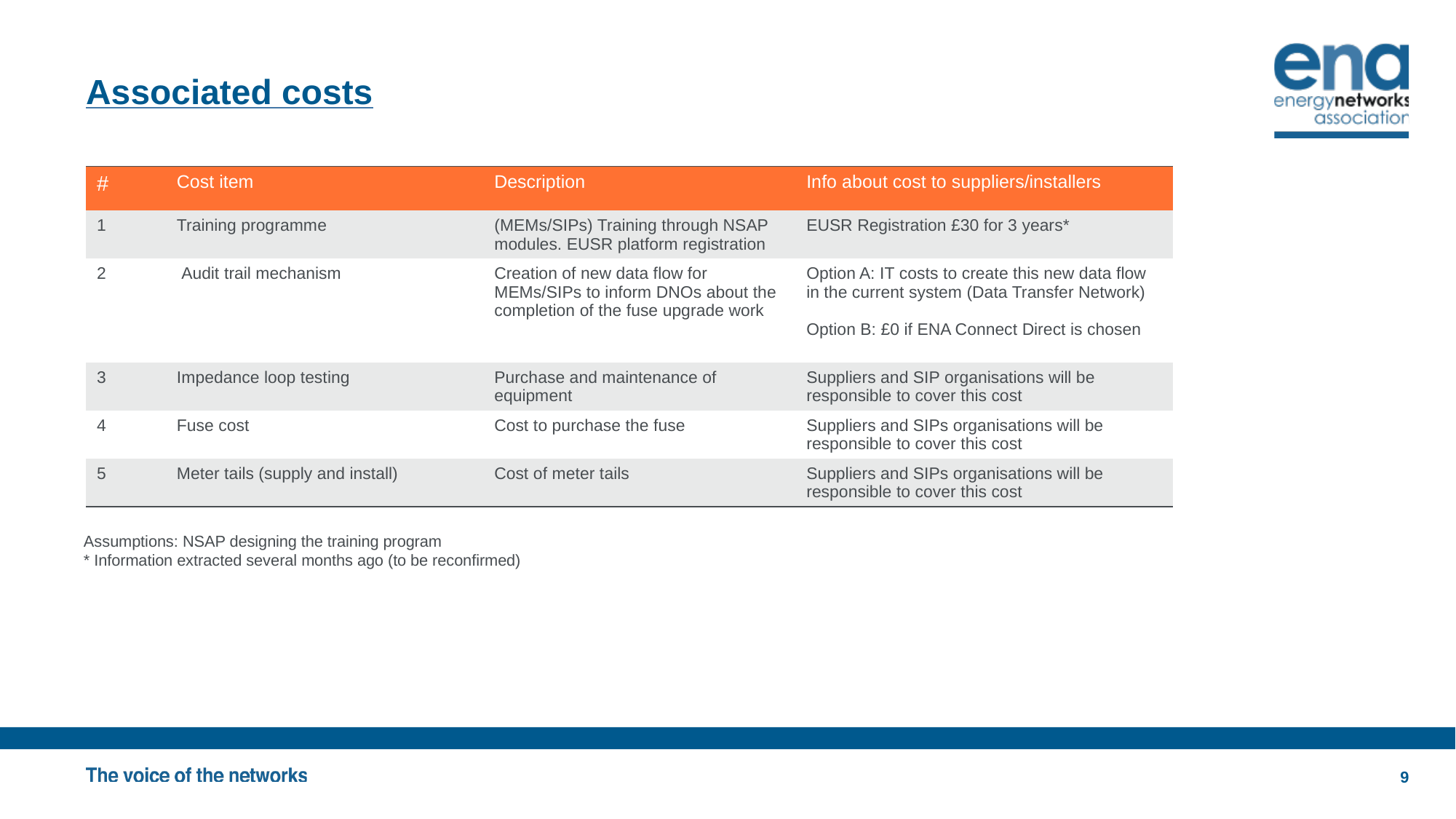

# Associated costs
| # | Cost item | Description | Info about cost to suppliers/installers |
| --- | --- | --- | --- |
| 1 | Training programme | (MEMs/SIPs) Training through NSAP modules. EUSR platform registration | EUSR Registration £30 for 3 years\* |
| 2 | Audit trail mechanism | Creation of new data flow for MEMs/SIPs to inform DNOs about the completion of the fuse upgrade work | Option A: IT costs to create this new data flow in the current system (Data Transfer Network) Option B: £0 if ENA Connect Direct is chosen |
| 3 | Impedance loop testing | Purchase and maintenance of equipment | Suppliers and SIP organisations will be responsible to cover this cost |
| 4 | Fuse cost | Cost to purchase the fuse | Suppliers and SIPs organisations will be responsible to cover this cost |
| 5 | Meter tails (supply and install) | Cost of meter tails | Suppliers and SIPs organisations will be responsible to cover this cost |
Assumptions: NSAP designing the training program
* Information extracted several months ago (to be reconfirmed)
9